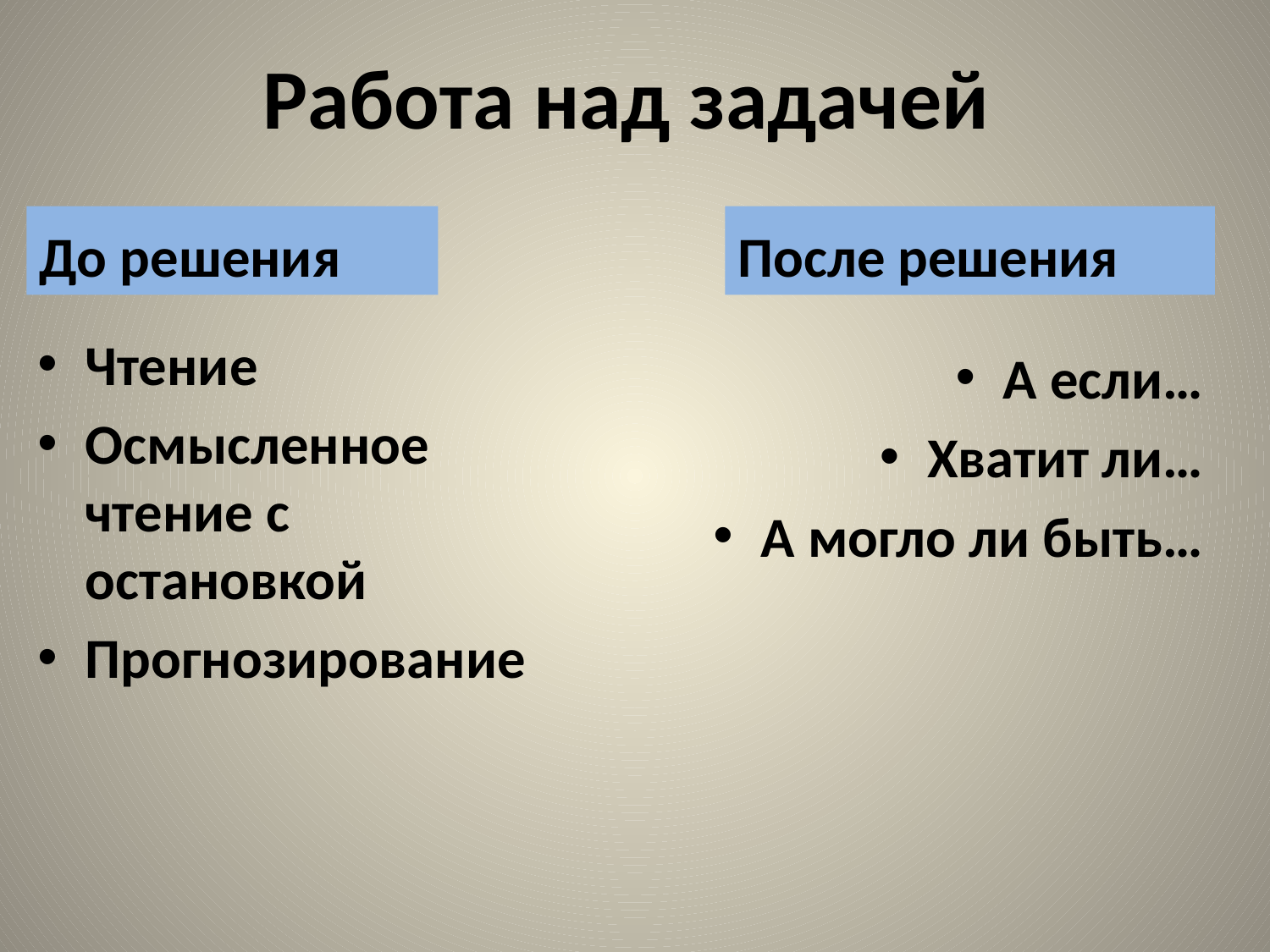

# Работа над задачей
До решения
После решения
Чтение
Осмысленное чтение с остановкой
Прогнозирование
А если…
Хватит ли…
А могло ли быть…